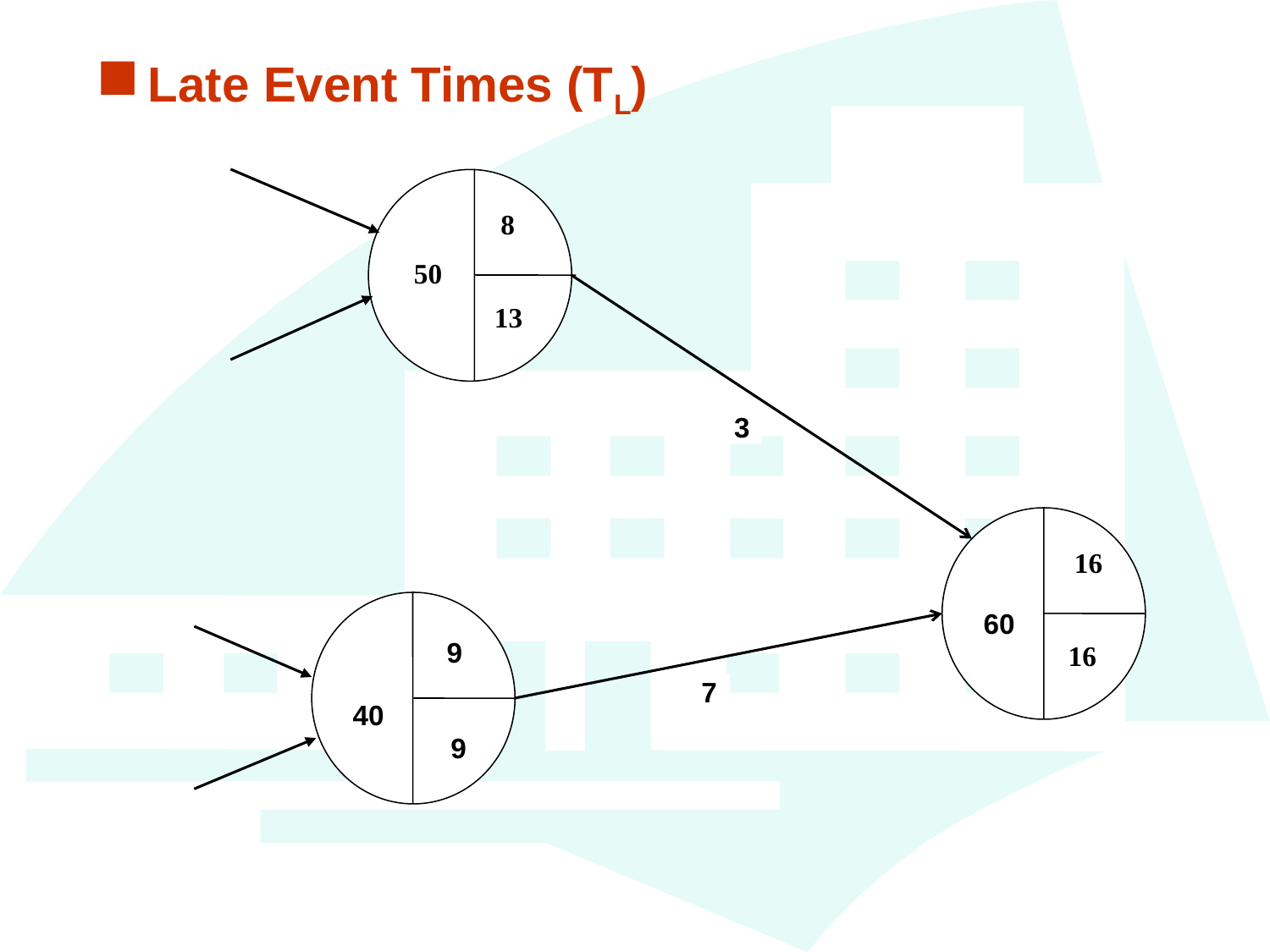

Late Event Times (TL)

                 8

            13

50

3

                 16

            16

60

7
40

9
9